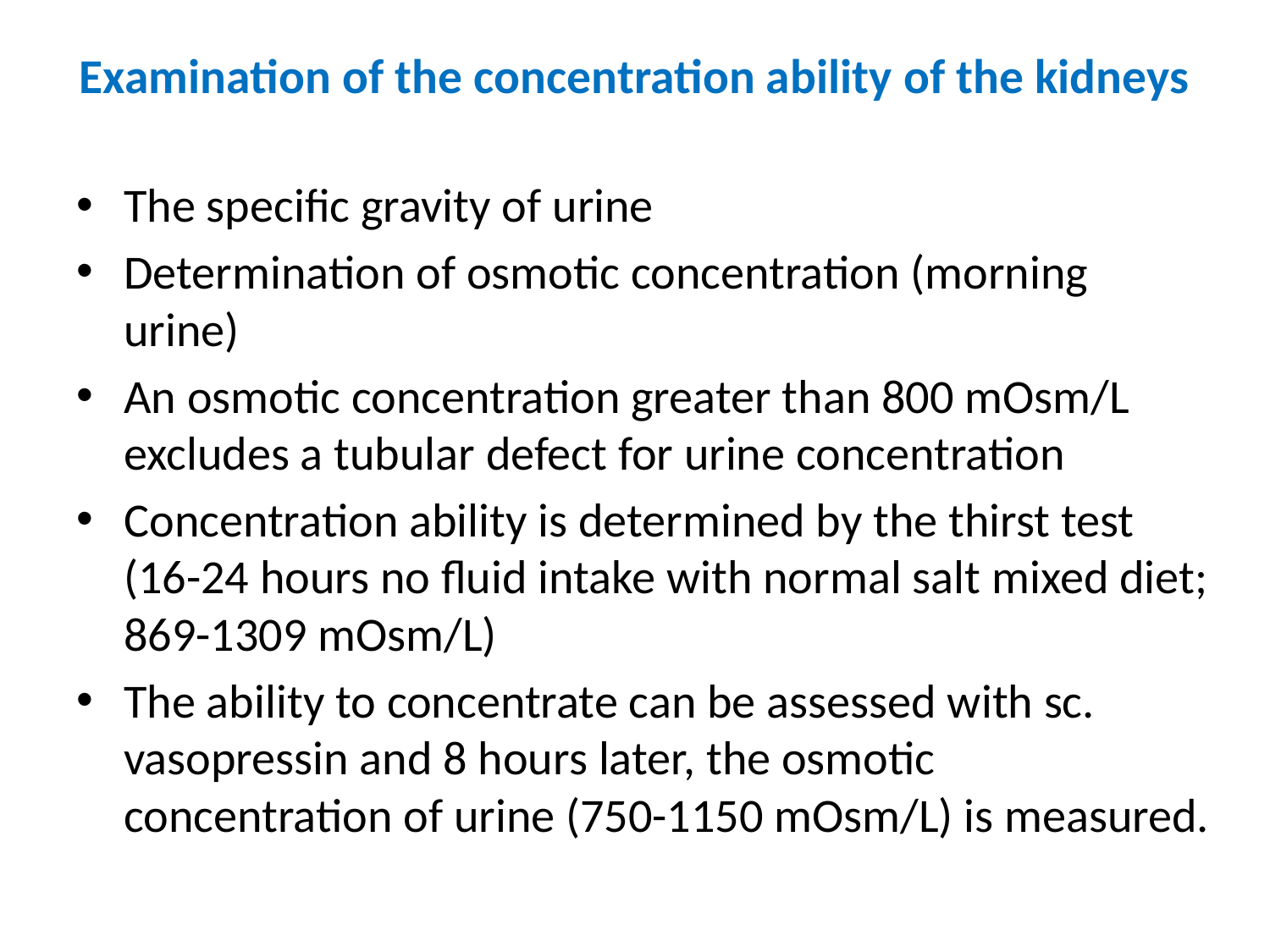

# Examination of the concentration ability of the kidneys
The specific gravity of urine
Determination of osmotic concentration (morning urine)
An osmotic concentration greater than 800 mOsm/L excludes a tubular defect for urine concentration
Concentration ability is determined by the thirst test (16-24 hours no fluid intake with normal salt mixed diet; 869-1309 mOsm/L)
The ability to concentrate can be assessed with sc. vasopressin and 8 hours later, the osmotic concentration of urine (750-1150 mOsm/L) is measured.